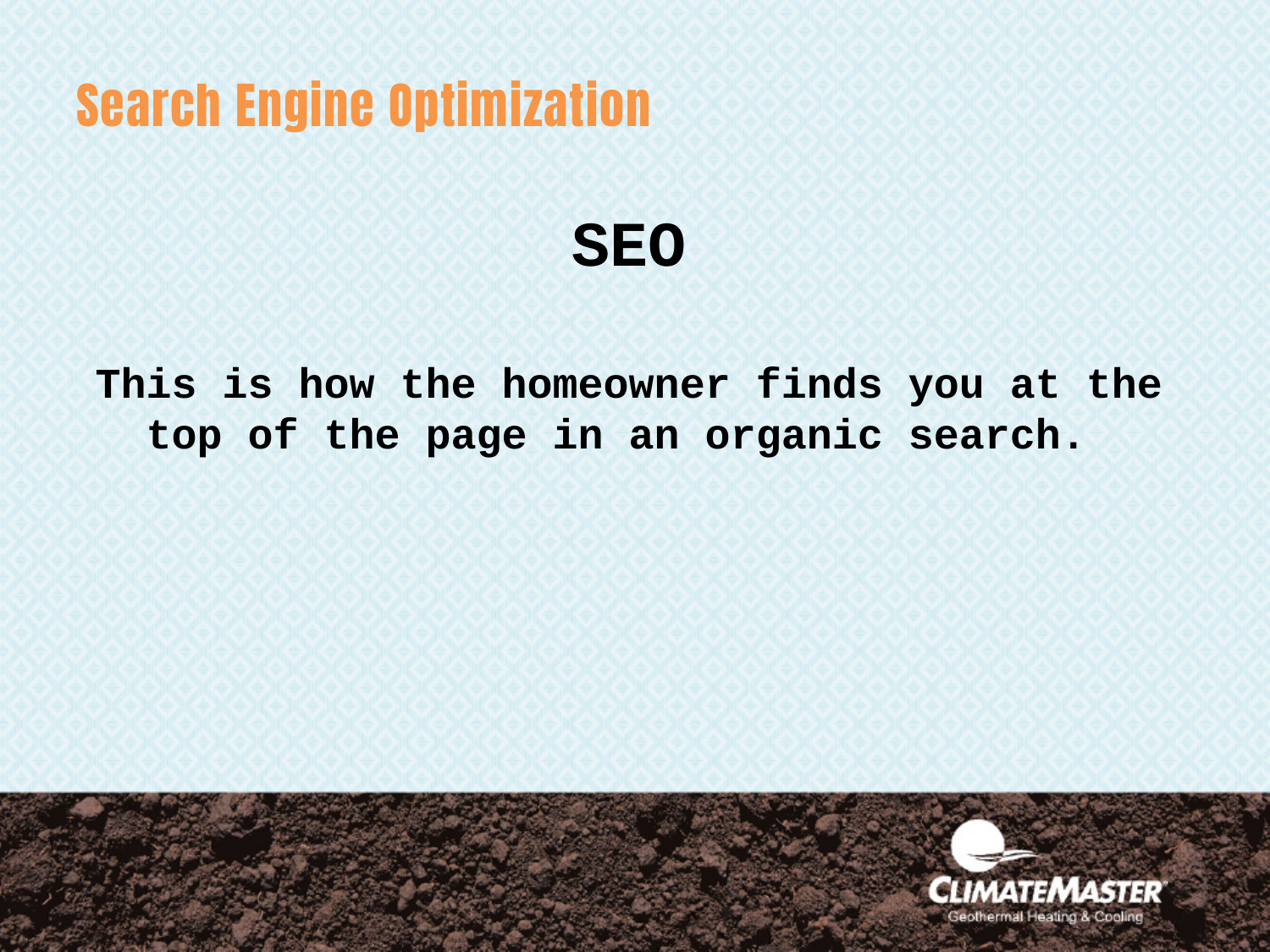

# Search Engine Optimization
SEO

This is how the homeowner finds you at the top of the page in an organic search.